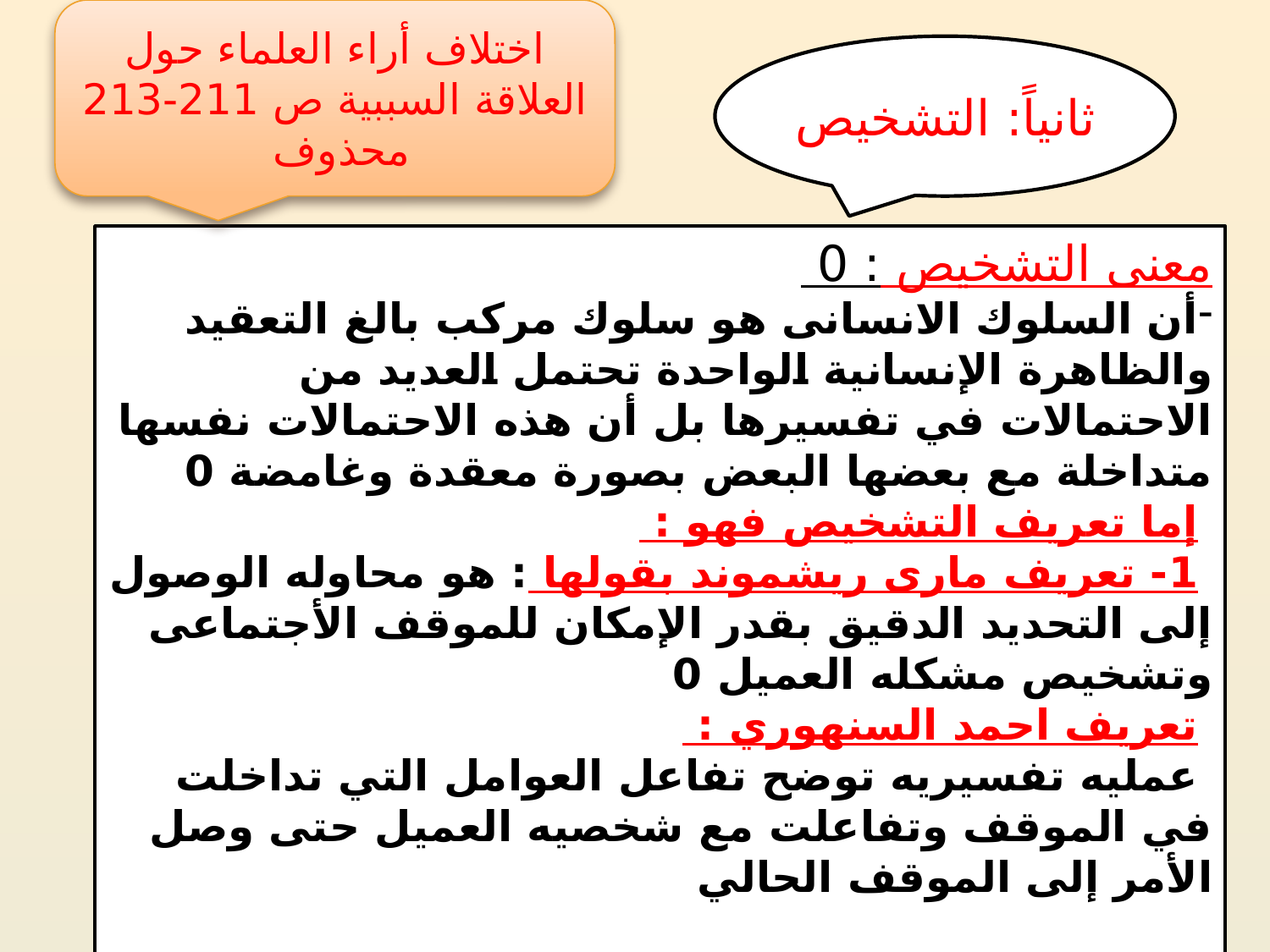

اختلاف أراء العلماء حول العلاقة السببية ص 211-213
محذوف
ثانياً: التشخيص
معنى التشخيص : 0
أن السلوك الانسانى هو سلوك مركب بالغ التعقيد والظاهرة الإنسانية الواحدة تحتمل العديد من الاحتمالات في تفسيرها بل أن هذه الاحتمالات نفسها متداخلة مع بعضها البعض بصورة معقدة وغامضة 0
 إما تعريف التشخيص فهو :
 1- تعريف مارى ريشموند بقولها : هو محاوله الوصول إلى التحديد الدقيق بقدر الإمكان للموقف الأجتماعى وتشخيص مشكله العميل 0
 تعريف احمد السنهوري :
 عمليه تفسيريه توضح تفاعل العوامل التي تداخلت في الموقف وتفاعلت مع شخصيه العميل حتى وصل الأمر إلى الموقف الحالي